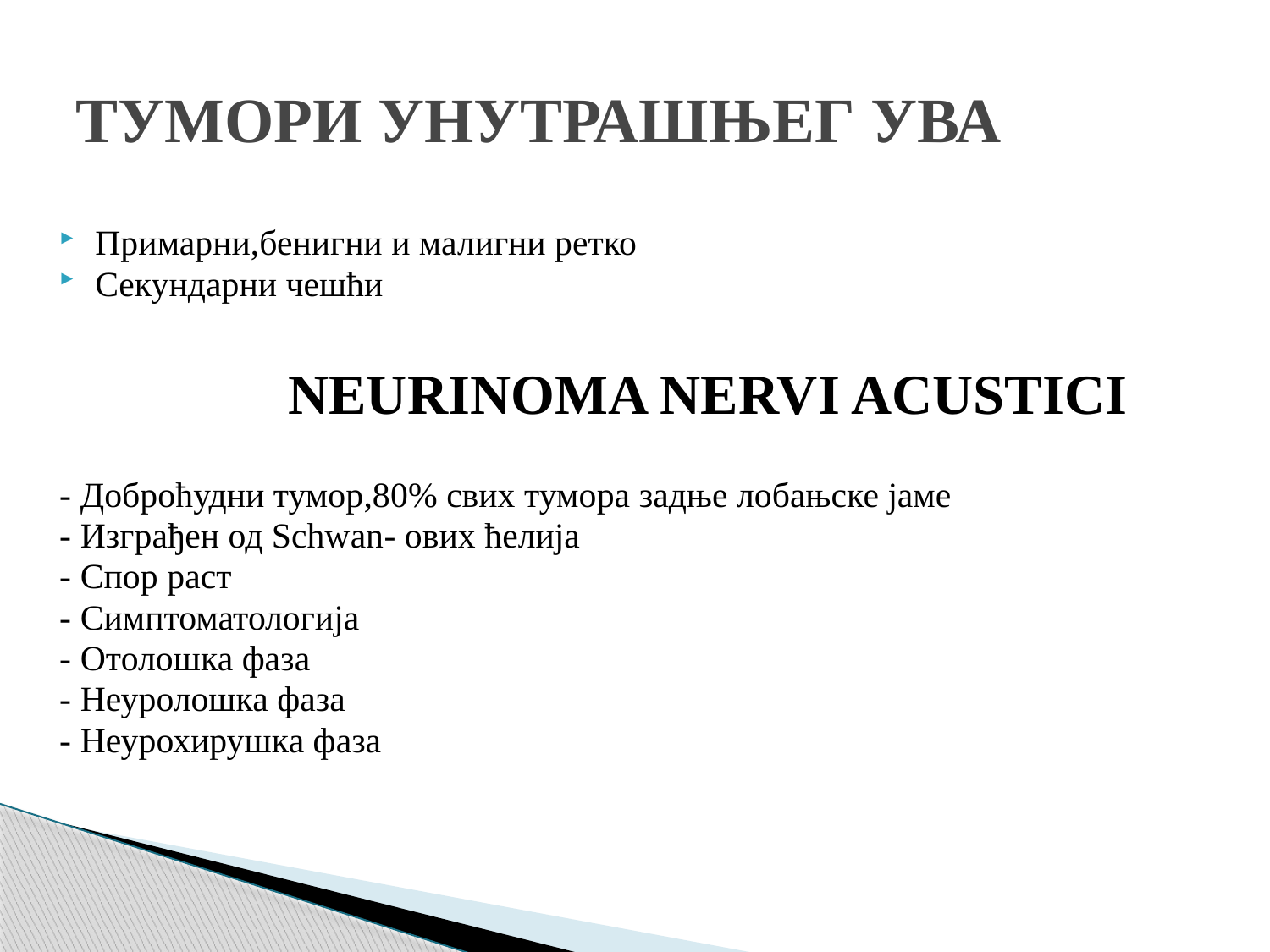

# ТУМОРИ УНУТРАШЊЕГ УВА
Примарни,бенигни и малигни ретко
Секундарни чешћи

		NEURINOMA NERVI ACUSTICI

- Доброћудни тумор,80% свих тумора задње лобањске јаме
- Изграђен од Schwan- ових ћелија
- Спор раст
- Симптоматологија
- Отолошка фаза
- Неуролошка фаза
- Неурохирушка фаза